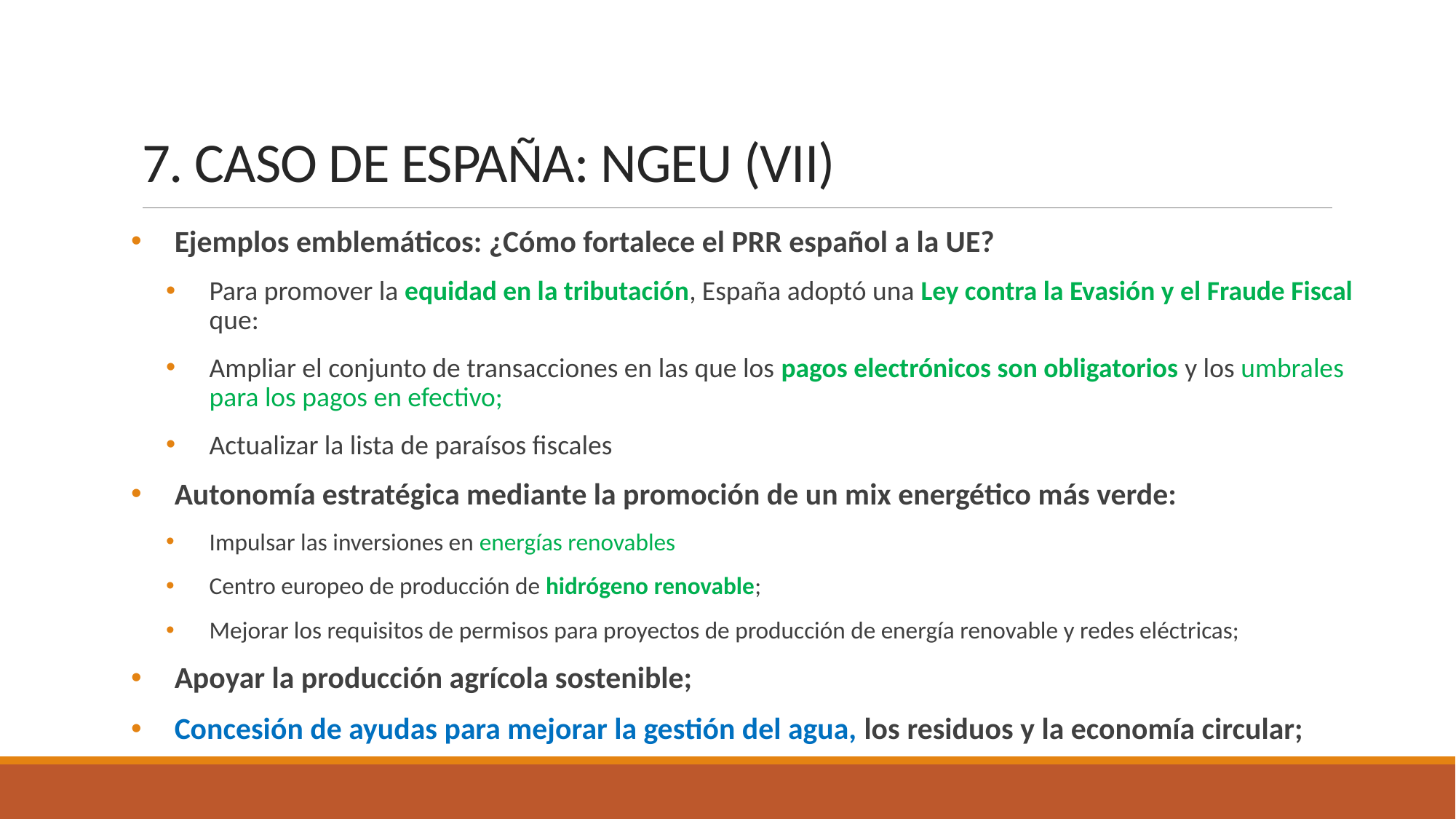

7. CASO DE ESPAÑA: NGEU (VII)
Ejemplos emblemáticos: ¿Cómo fortalece el PRR español a la UE?
Para promover la equidad en la tributación, España adoptó una Ley contra la Evasión y el Fraude Fiscal que:
Ampliar el conjunto de transacciones en las que los pagos electrónicos son obligatorios y los umbrales para los pagos en efectivo;
Actualizar la lista de paraísos fiscales
Autonomía estratégica mediante la promoción de un mix energético más verde:
Impulsar las inversiones en energías renovables
Centro europeo de producción de hidrógeno renovable;
Mejorar los requisitos de permisos para proyectos de producción de energía renovable y redes eléctricas;
Apoyar la producción agrícola sostenible;
Concesión de ayudas para mejorar la gestión del agua, los residuos y la economía circular;